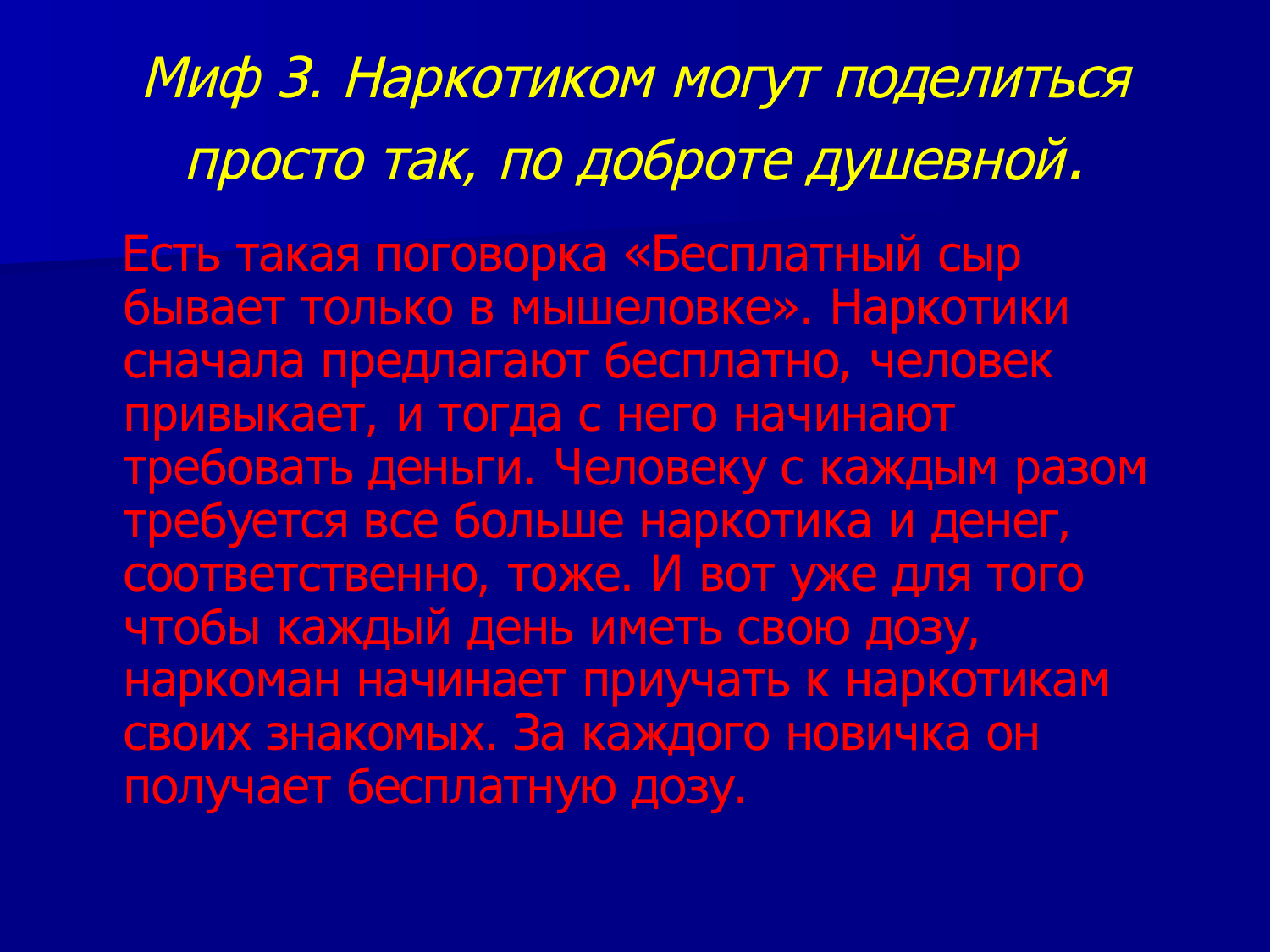

# Миф 3. Наркотиком могут поделиться просто так, по доброте душевной.
   Есть такая поговорка «Бесплатный сыр бывает только в мышеловке». Наркотики сначала предлагают бесплатно, человек привыкает, и тогда с него начинают требовать деньги. Человеку с каждым разом требуется все больше наркотика и денег, соответственно, тоже. И вот уже для того чтобы каждый день иметь свою дозу, наркоман начинает приучать к наркотикам своих знакомых. За каждого новичка он получает бесплатную дозу.